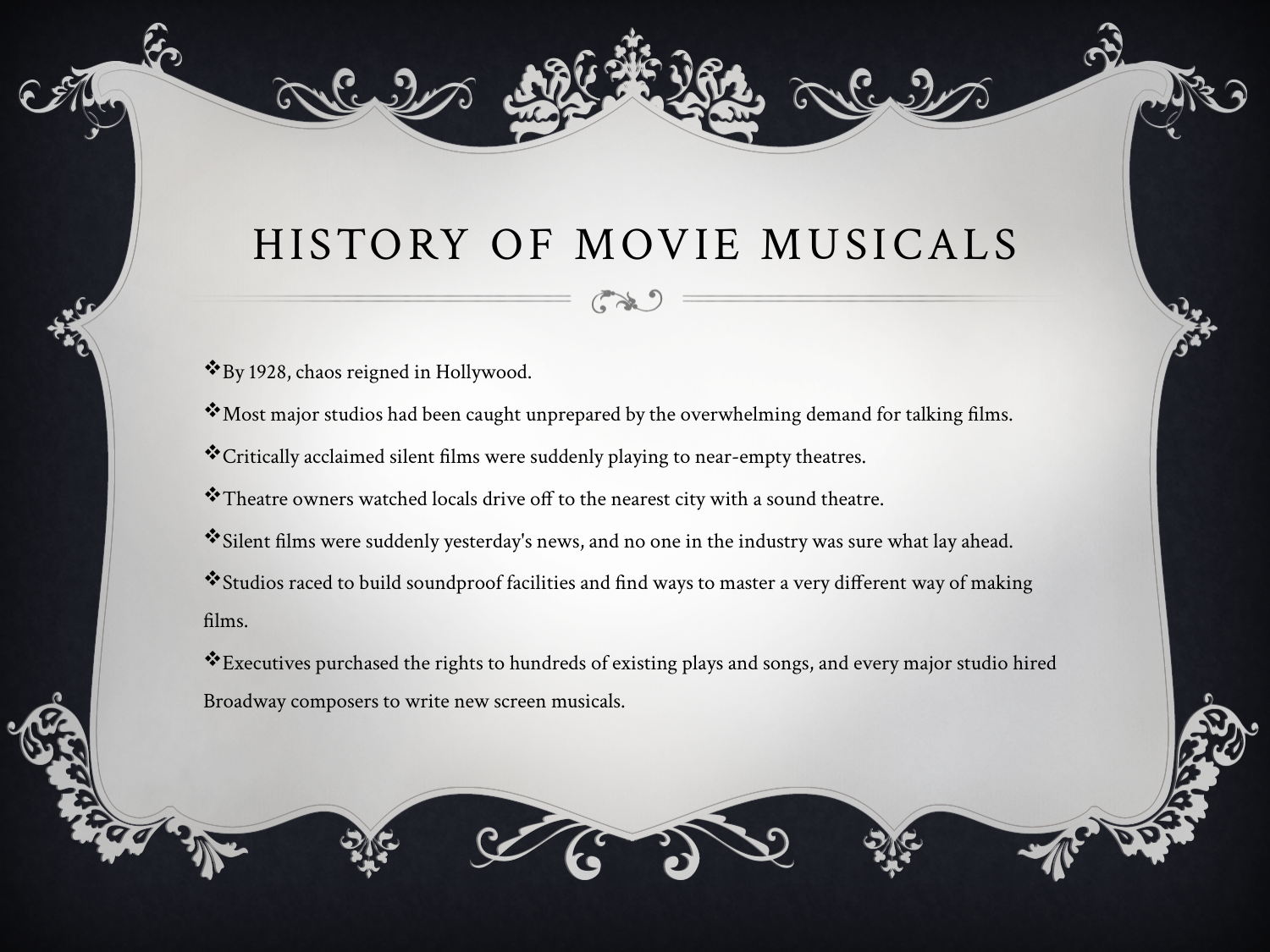

# History of movie musicals
By 1928, chaos reigned in Hollywood.
Most major studios had been caught unprepared by the overwhelming demand for talking films.
Critically acclaimed silent films were suddenly playing to near-empty theatres.
Theatre owners watched locals drive off to the nearest city with a sound theatre.
Silent films were suddenly yesterday's news, and no one in the industry was sure what lay ahead.
Studios raced to build soundproof facilities and find ways to master a very different way of making films.
Executives purchased the rights to hundreds of existing plays and songs, and every major studio hired Broadway composers to write new screen musicals.